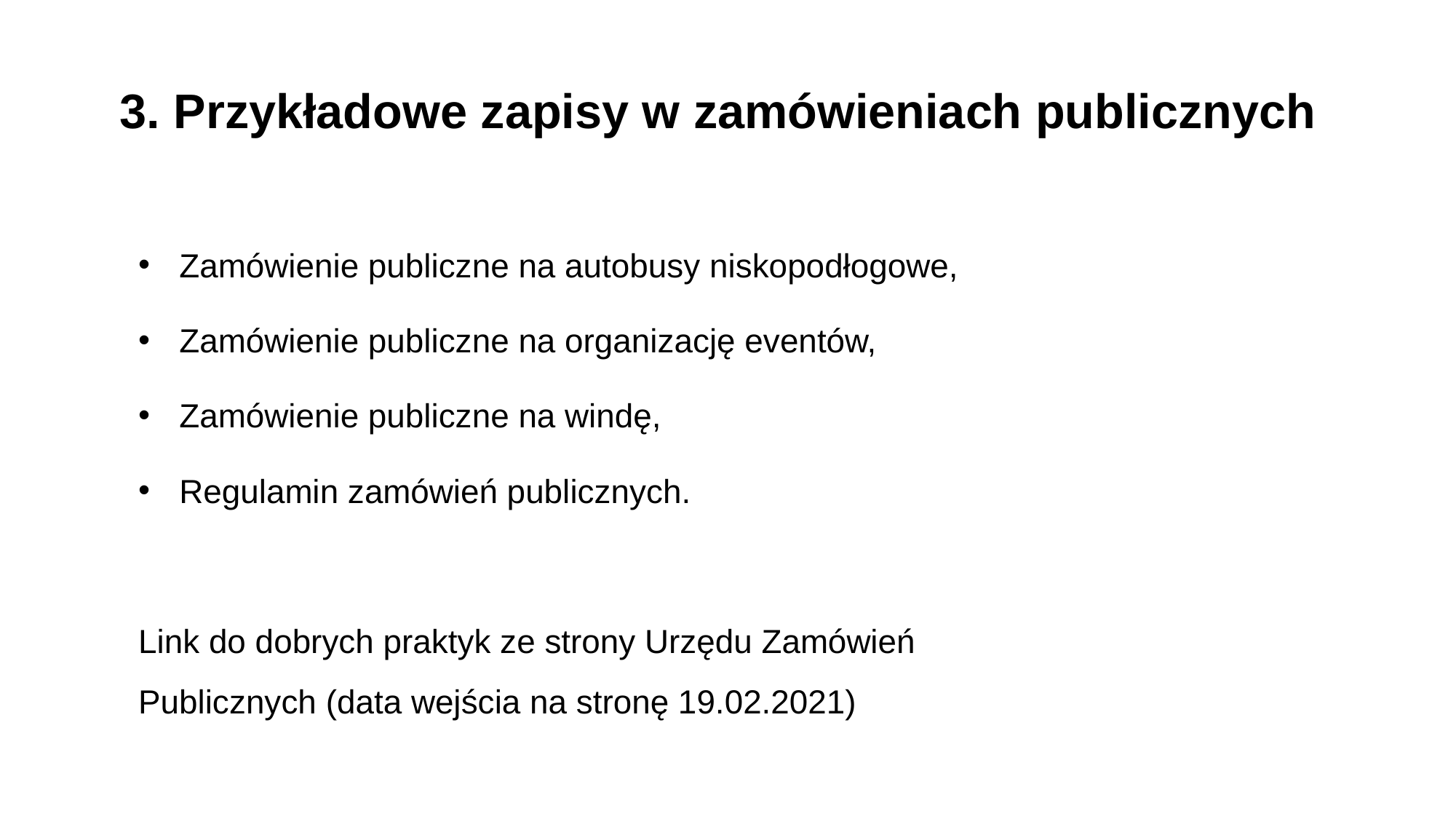

3. Przykładowe zapisy w zamówieniach publicznych
Zamówienie publiczne na autobusy niskopodłogowe,
Zamówienie publiczne na organizację eventów,
Zamówienie publiczne na windę,
Regulamin zamówień publicznych.

Link do dobrych praktyk ze strony Urzędu Zamówień  Publicznych (data wejścia na stronę 19.02.2021)